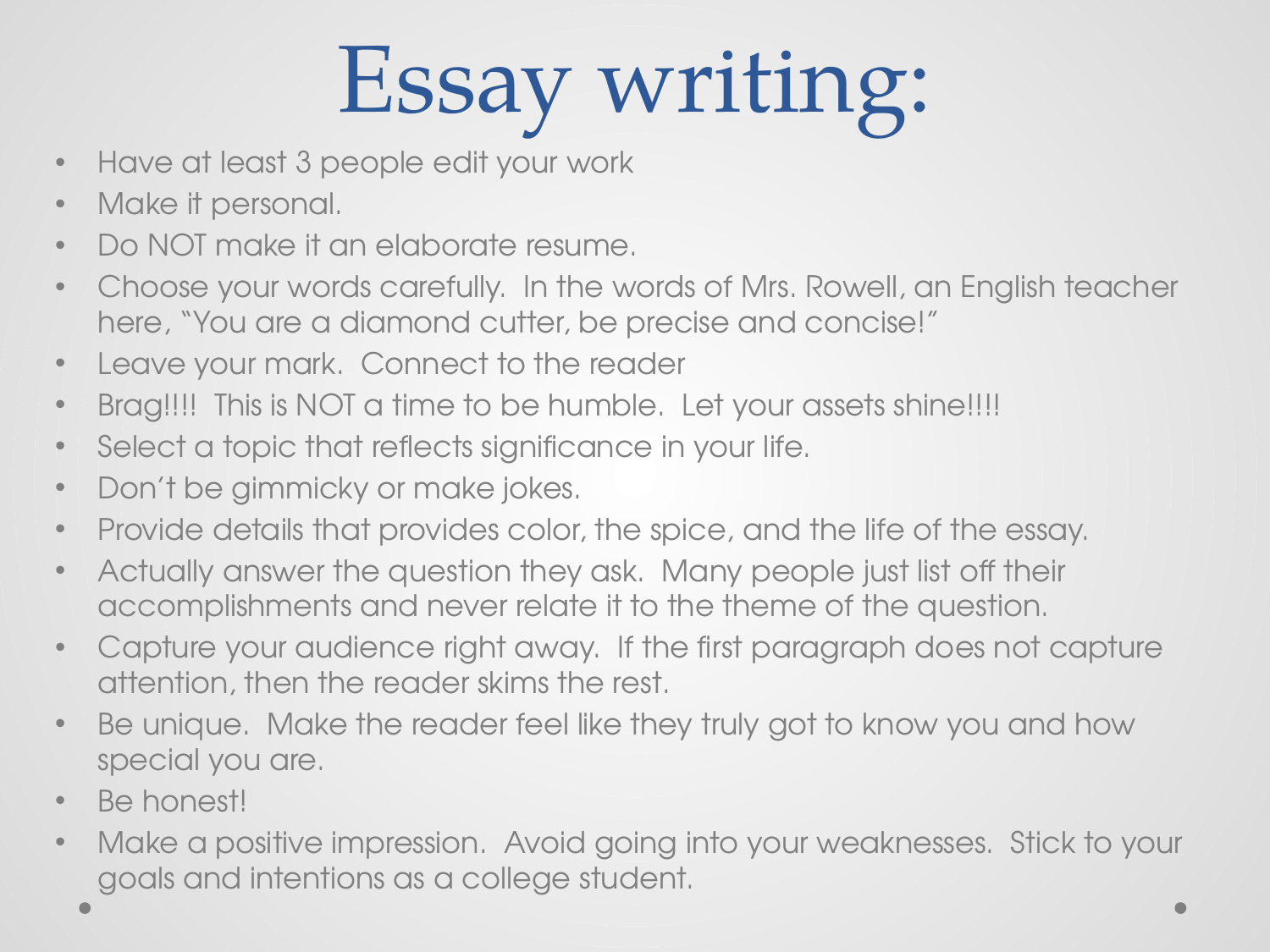

# Essay writing:
Have at least 3 people edit your work
Make it personal.
Do NOT make it an elaborate resume.
Choose your words carefully.  In the words of Mrs. Rowell, an English teacher here, “You are a diamond cutter, be precise and concise!”
Leave your mark.  Connect to the reader
Brag!!!!  This is NOT a time to be humble.  Let your assets shine!!!!
Select a topic that reflects significance in your life.
Don’t be gimmicky or make jokes.
Provide details that provides color, the spice, and the life of the essay.
Actually answer the question they ask.  Many people just list off their accomplishments and never relate it to the theme of the question.
Capture your audience right away.  If the first paragraph does not capture attention, then the reader skims the rest.
Be unique.  Make the reader feel like they truly got to know you and how special you are.
Be honest!
Make a positive impression.  Avoid going into your weaknesses.  Stick to your goals and intentions as a college student.